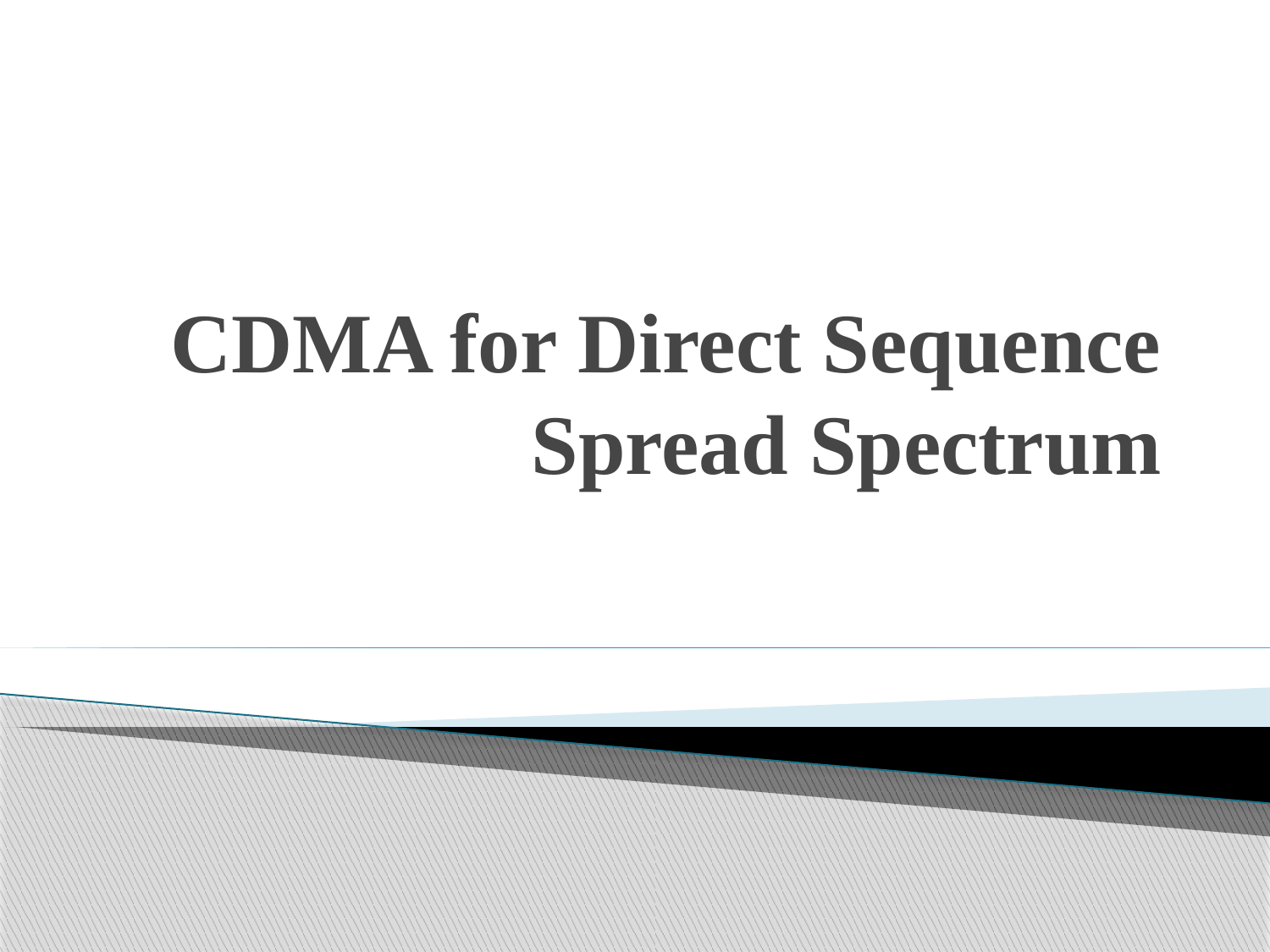

# CDMA for Direct Sequence Spread Spectrum